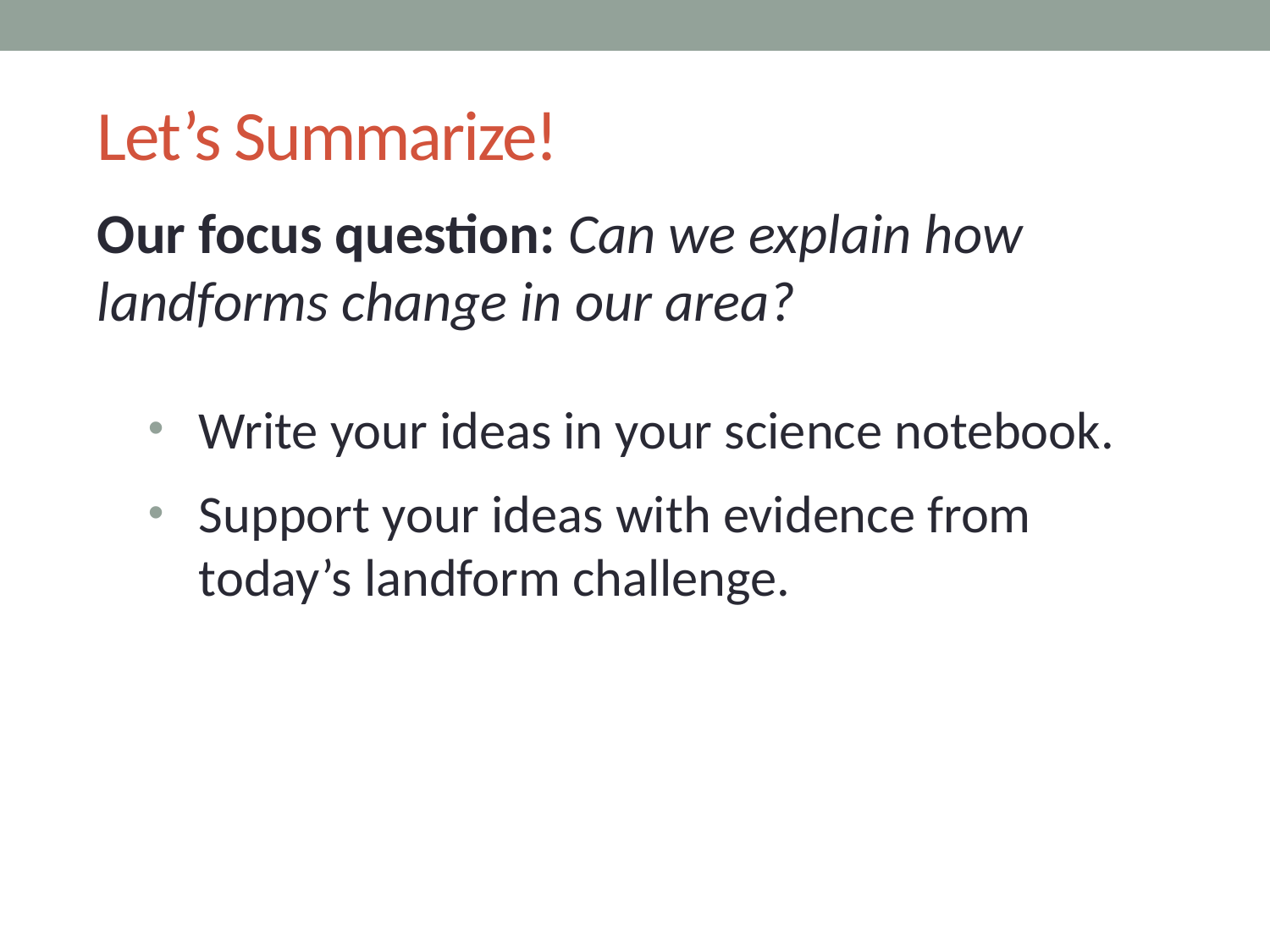

# Let’s Summarize!
Our focus question: Can we explain how landforms change in our area?
Write your ideas in your science notebook.
Support your ideas with evidence from today’s landform challenge.